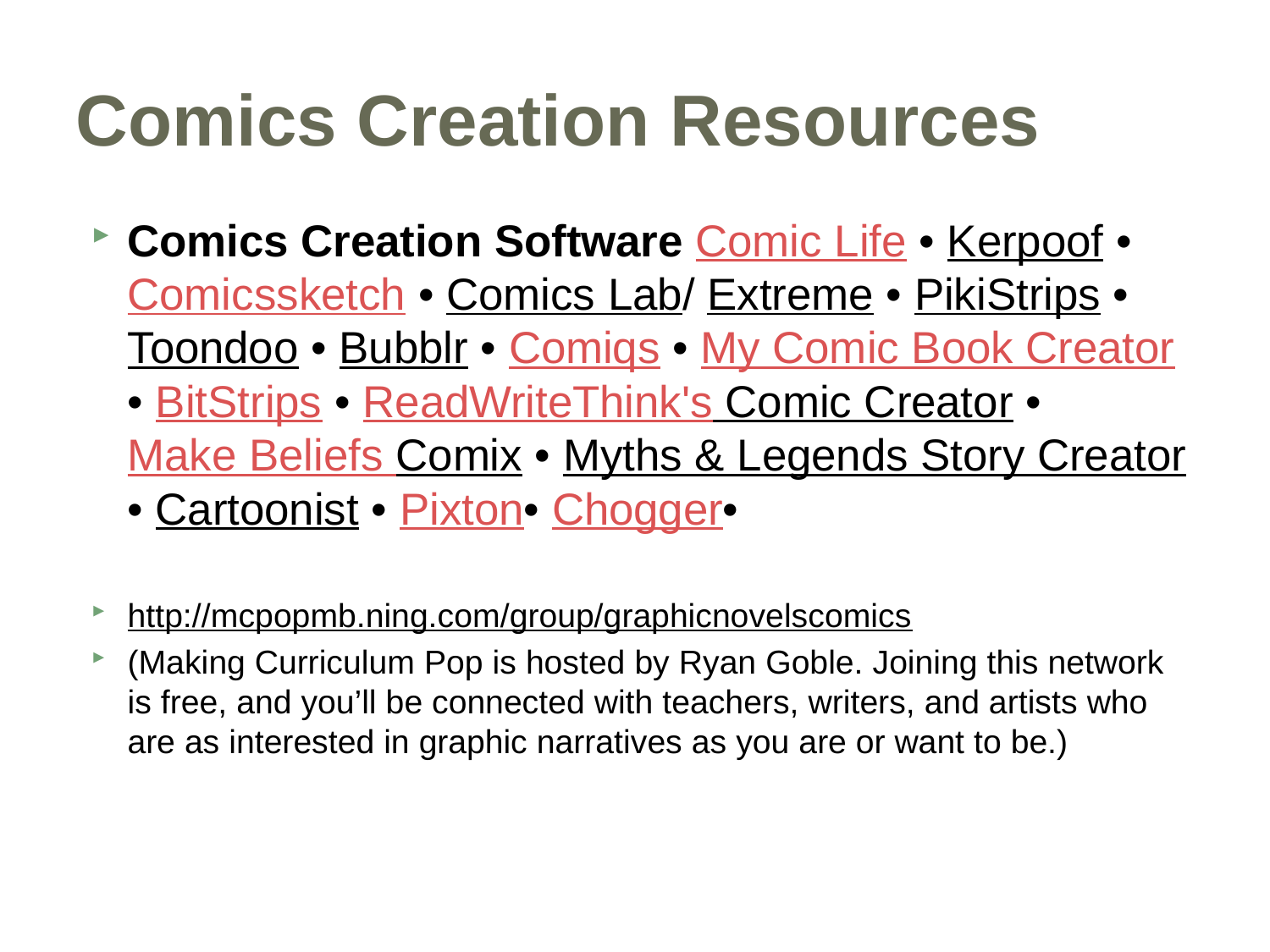

# Comics Creation Resources
Comics Creation Software Comic Life • Kerpoof • Comicssketch • Comics Lab/ Extreme • PikiStrips • Toondoo • Bubblr • Comiqs • My Comic Book Creator • BitStrips • ReadWriteThink's Comic Creator • Make Beliefs Comix • Myths & Legends Story Creator • Cartoonist • Pixton• Chogger•
http://mcpopmb.ning.com/group/graphicnovelscomics
(Making Curriculum Pop is hosted by Ryan Goble. Joining this network is free, and you’ll be connected with teachers, writers, and artists who are as interested in graphic narratives as you are or want to be.)